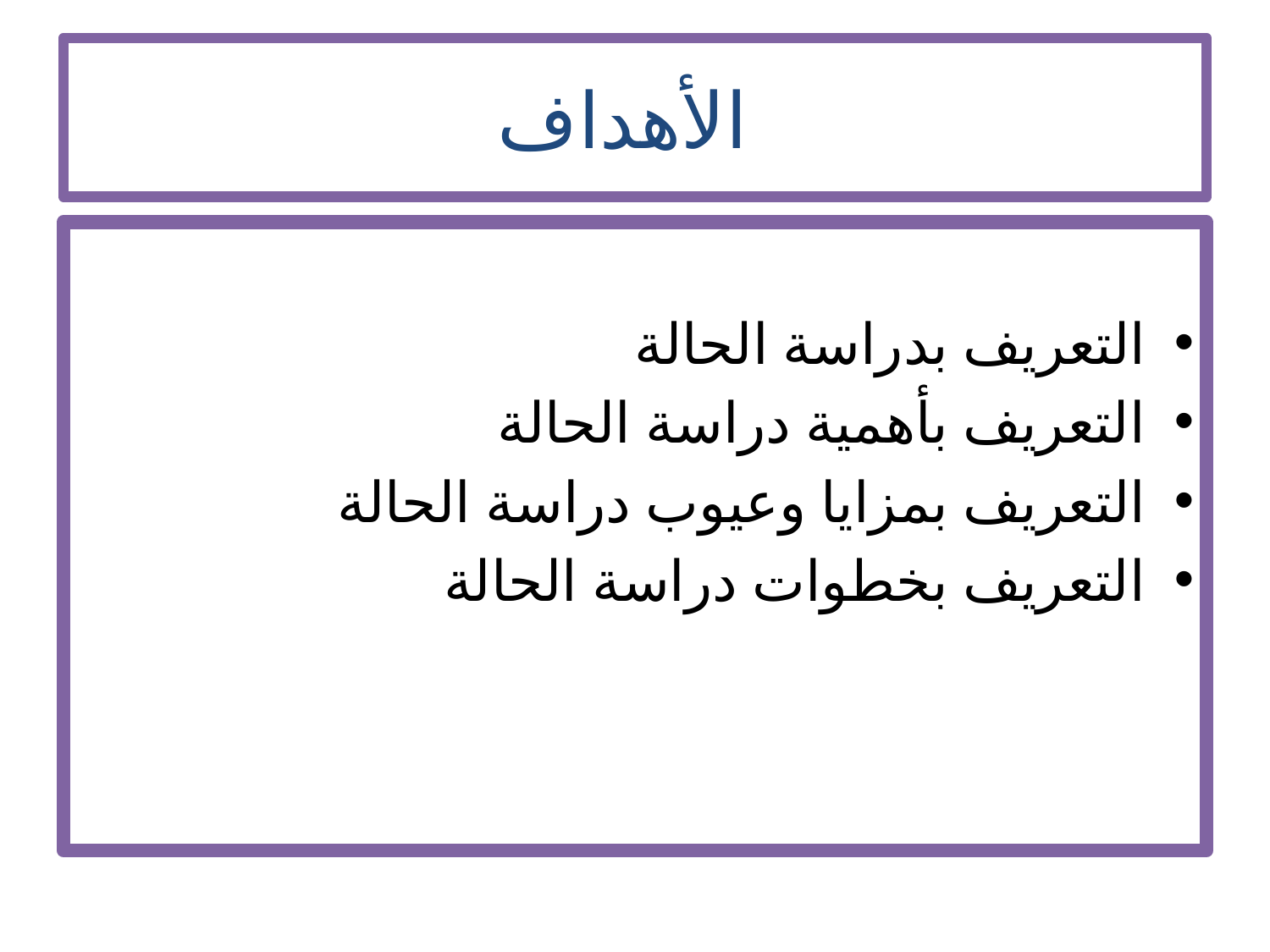

# الأهداف

التعريف بدراسة الحالة
التعريف بأهمية دراسة الحالة
التعريف بمزايا وعيوب دراسة الحالة
التعريف بخطوات دراسة الحالة